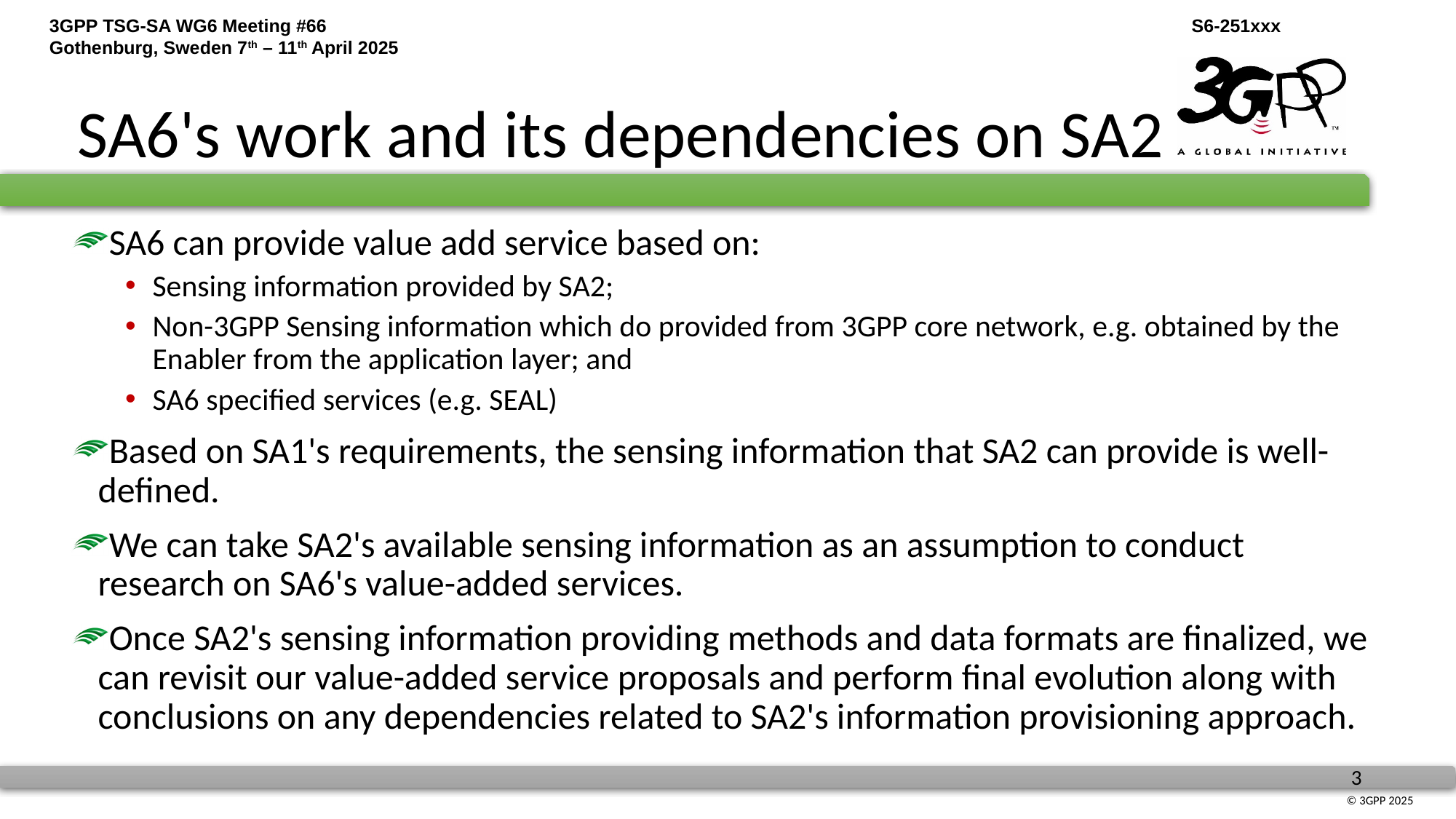

# SA6's work and its dependencies on SA2
SA6 can provide value add service based on:
Sensing information provided by SA2;
Non-3GPP Sensing information which do provided from 3GPP core network, e.g. obtained by the Enabler from the application layer; and
SA6 specified services (e.g. SEAL)
Based on SA1's requirements, the sensing information that SA2 can provide is well-defined.
We can take SA2's available sensing information as an assumption to conduct research on SA6's value-added services.
Once SA2's sensing information providing methods and data formats are finalized, we can revisit our value-added service proposals and perform final evolution along with conclusions on any dependencies related to SA2's information provisioning approach.